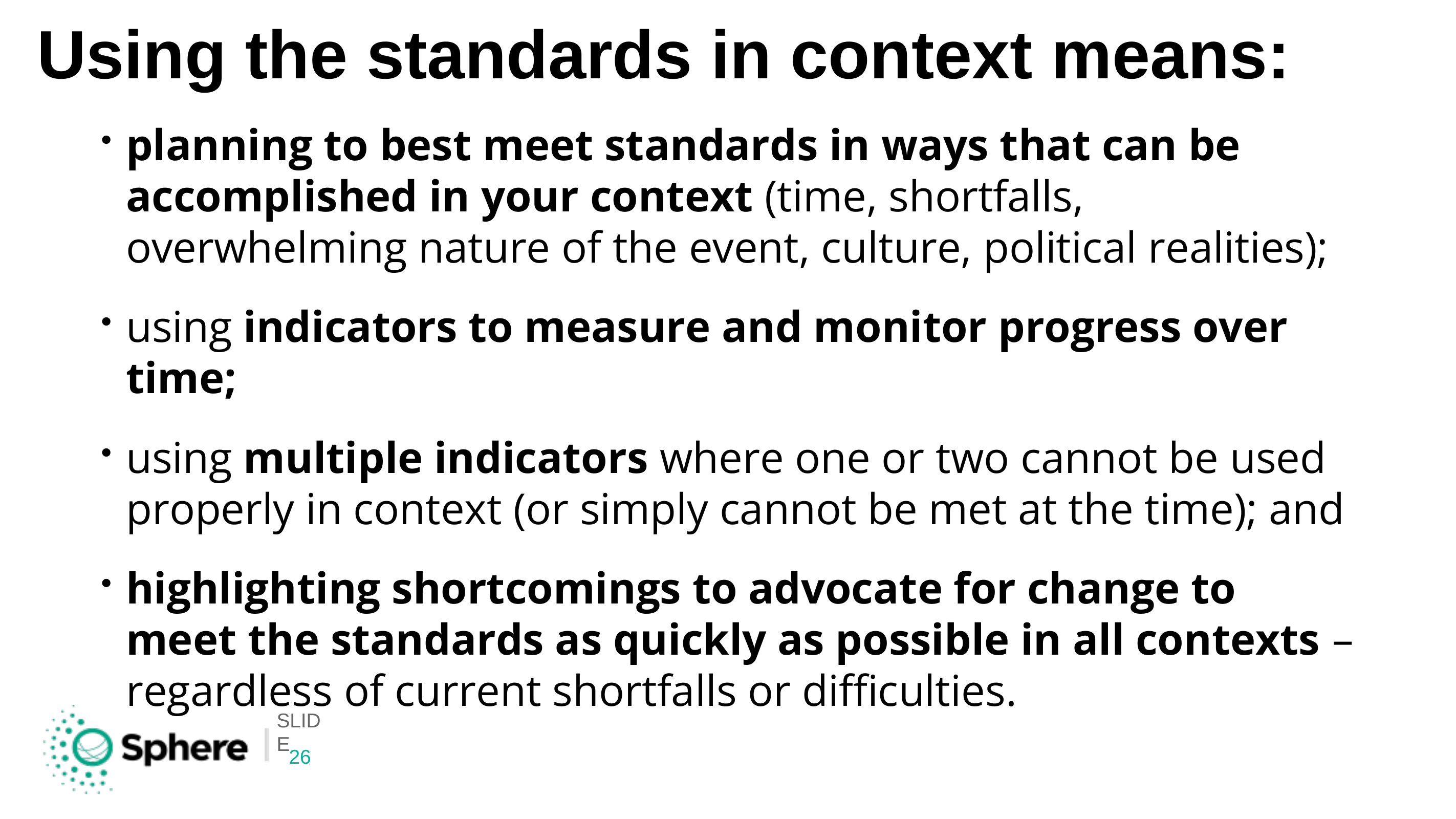

# Using the standards in context means:
planning to best meet standards in ways that can be accomplished in your context (time, shortfalls, overwhelming nature of the event, culture, political realities);
using indicators to measure and monitor progress over time;
using multiple indicators where one or two cannot be used properly in context (or simply cannot be met at the time); and
highlighting shortcomings to advocate for change to meet the standards as quickly as possible in all contexts – regardless of current shortfalls or difficulties.

26